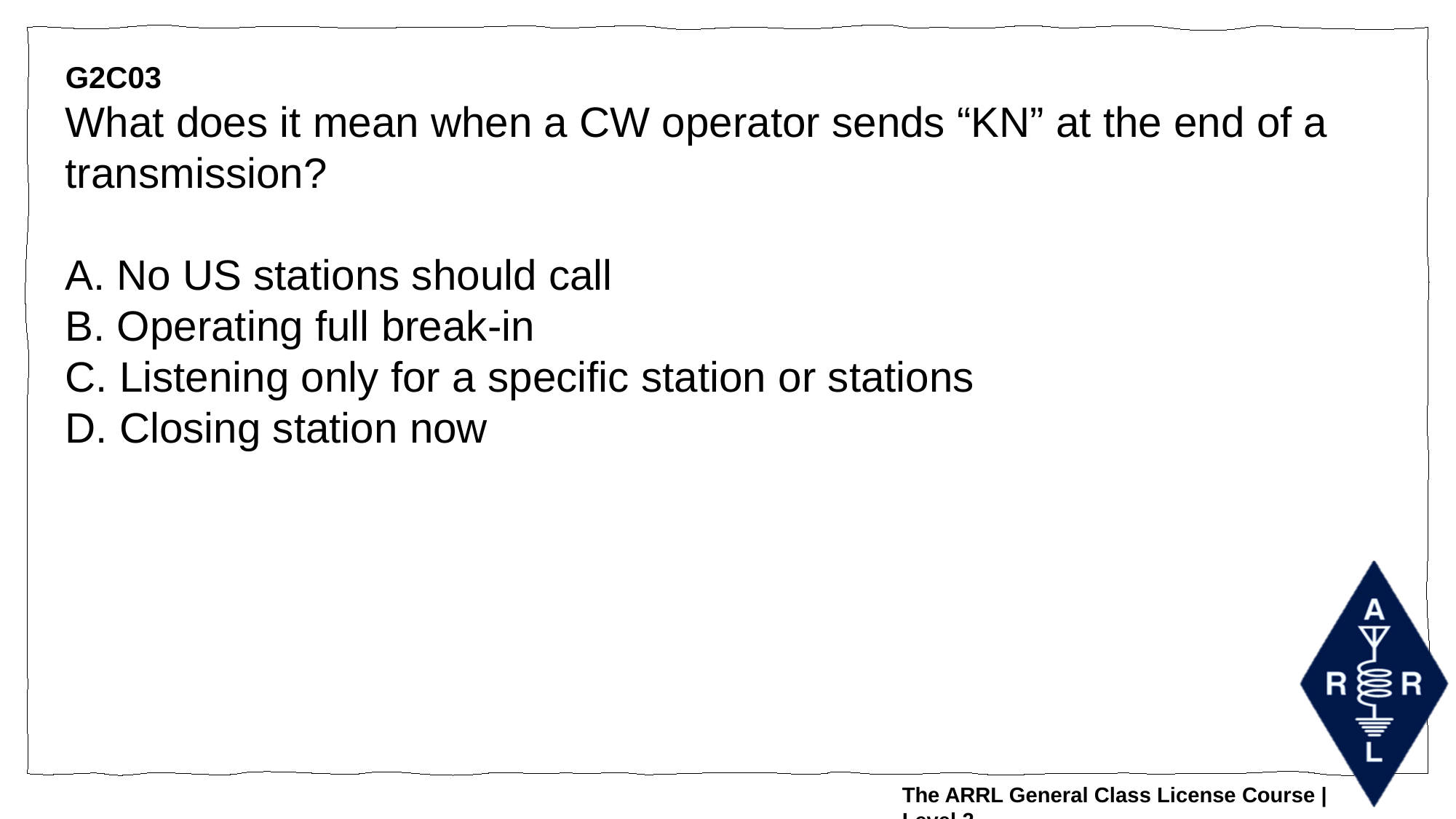

G2C03
What does it mean when a CW operator sends “KN” at the end of a transmission?

A. No US stations should call
B. Operating full break-in
C. Listening only for a specific station or stations
D. Closing station now